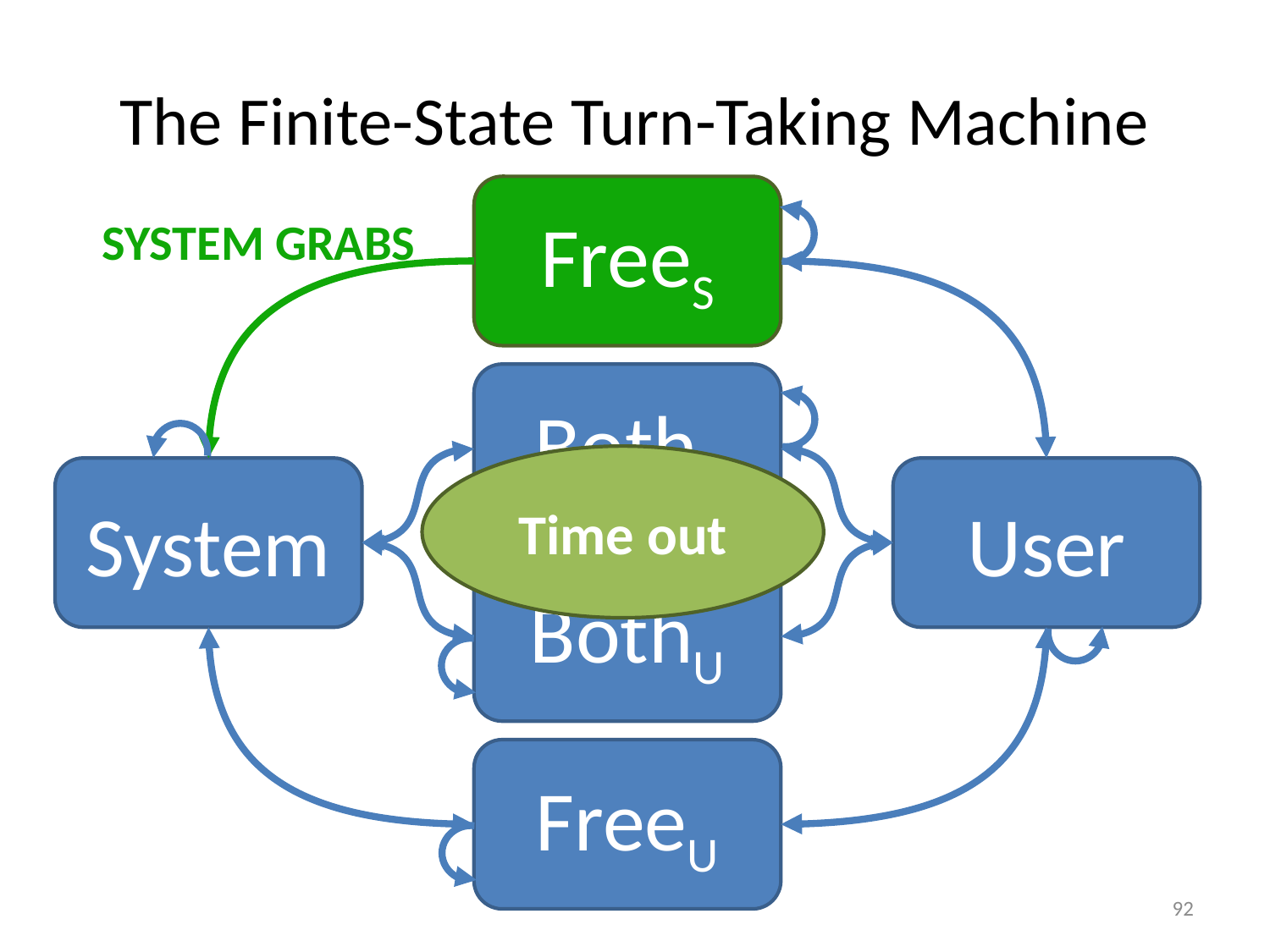

# The Finite-State Turn-Taking Machine
FreeS
SYSTEM GRABS

BothS

Time out
System
User
BothU

FreeU

92